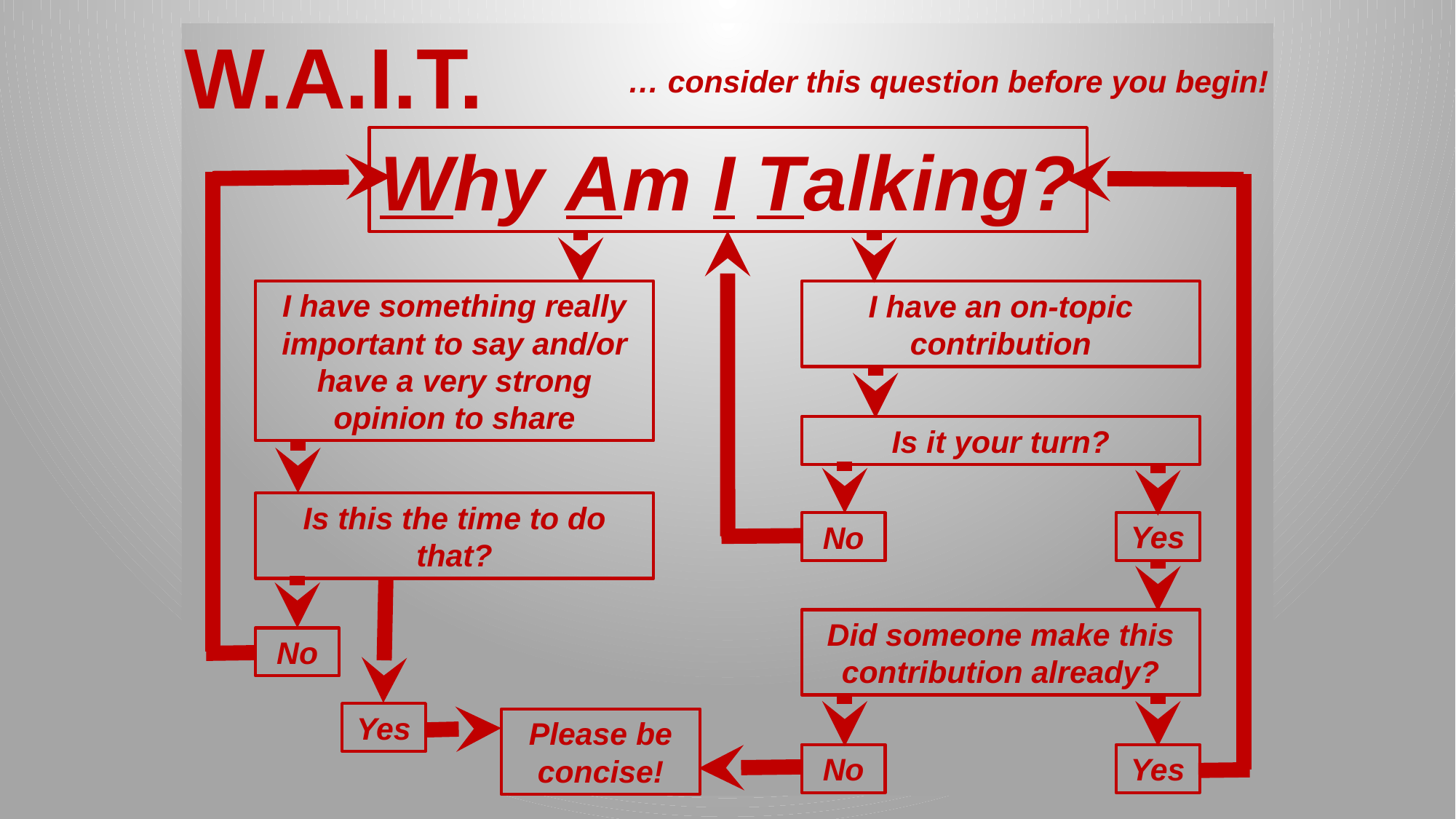

W.A.I.T.
… consider this question before you begin!
Why Am I Talking?
I have something really important to say and/or have a very strong opinion to share
I have an on-topic contribution
Is it your turn?
Is this the time to do that?
Yes
No
Did someone make this contribution already?
No
Yes
Please be concise!
Yes
No